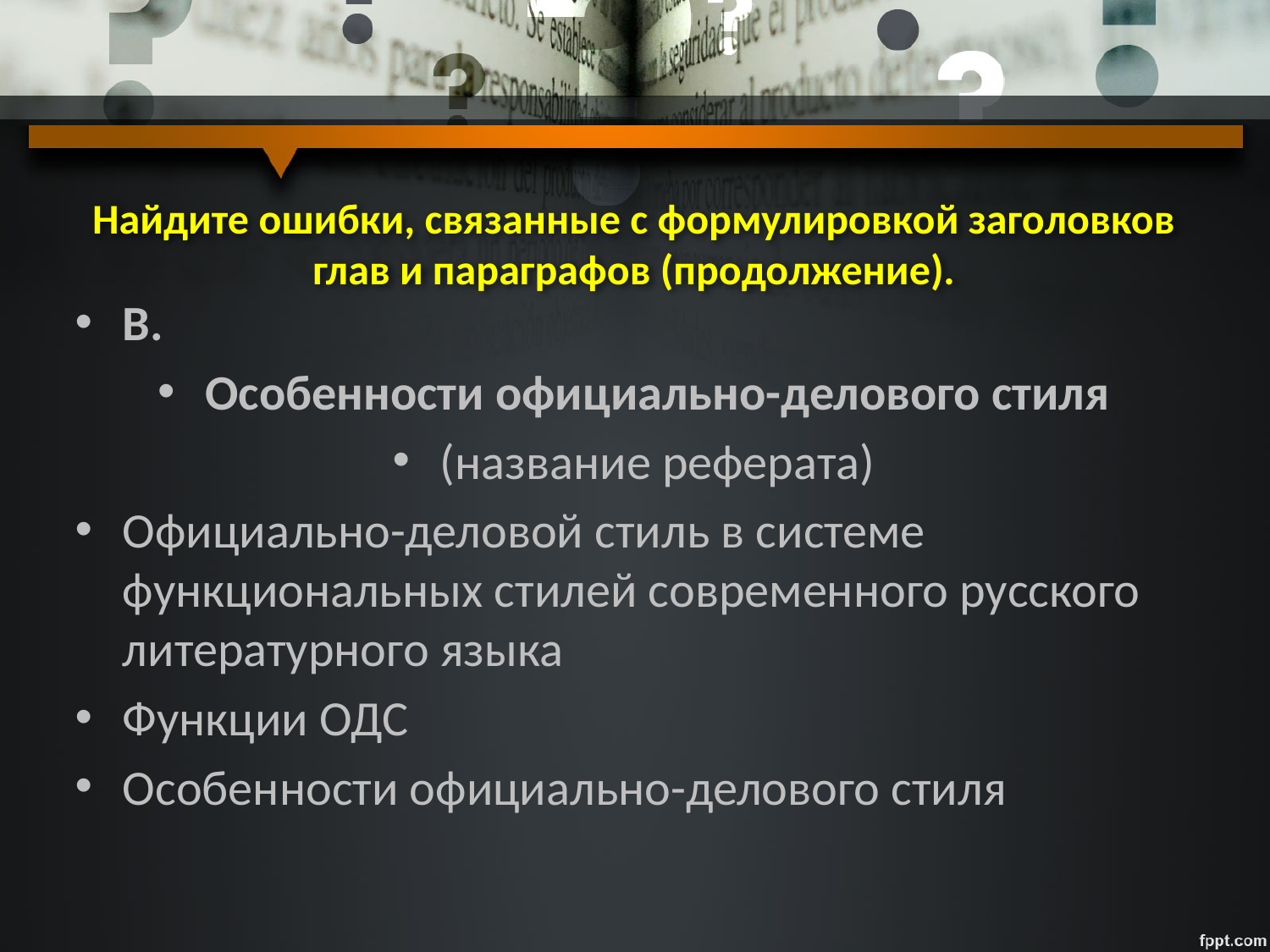

# Найдите ошибки, связанные с формулировкой заголовков глав и параграфов (продолжение).
В.
Особенности официально-делового стиля
(название реферата)
Официально-деловой стиль в системе функциональных стилей современного русского литературного языка
Функции ОДС
Особенности официально-делового стиля